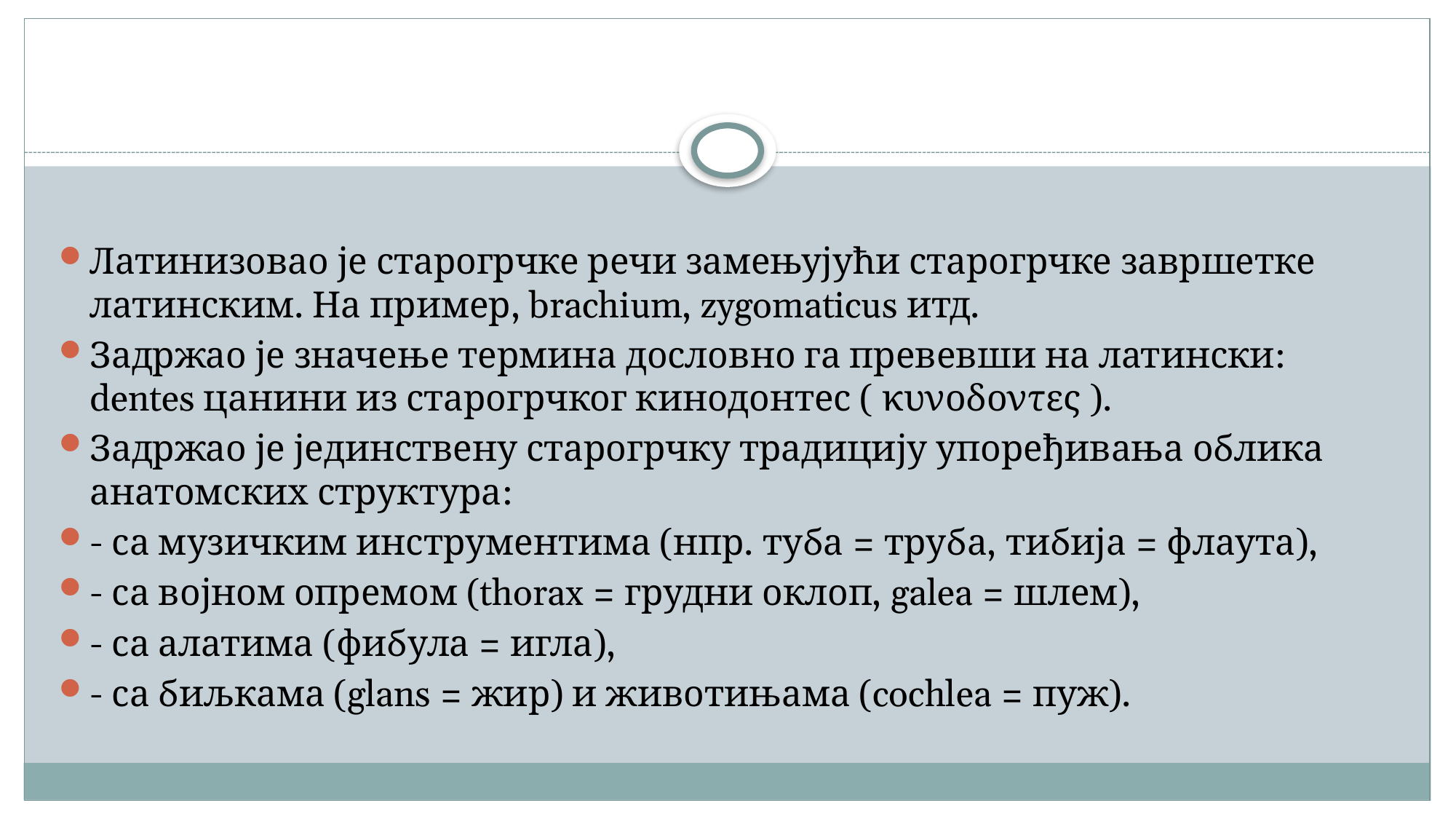

#

Латинизовао је старогрчке речи замењујући старогрчке завршетке латинским. На пример, brachium, zygomaticus итд.
Задржао је значење термина дословно га превевши на латински: dentes цанини из старогрчког кинодонтес ( κυνοδοντες ).
Задржао је јединствену старогрчку традицију упоређивања облика анатомских структура:
- са музичким инструментима (нпр. туба = труба, тибија = флаута),
- са војном опремом (thorax = грудни оклоп, galea = шлем),
- са алатима (фибула = игла),
- са биљкама (glans = жир) и животињама (cochlea = пуж).